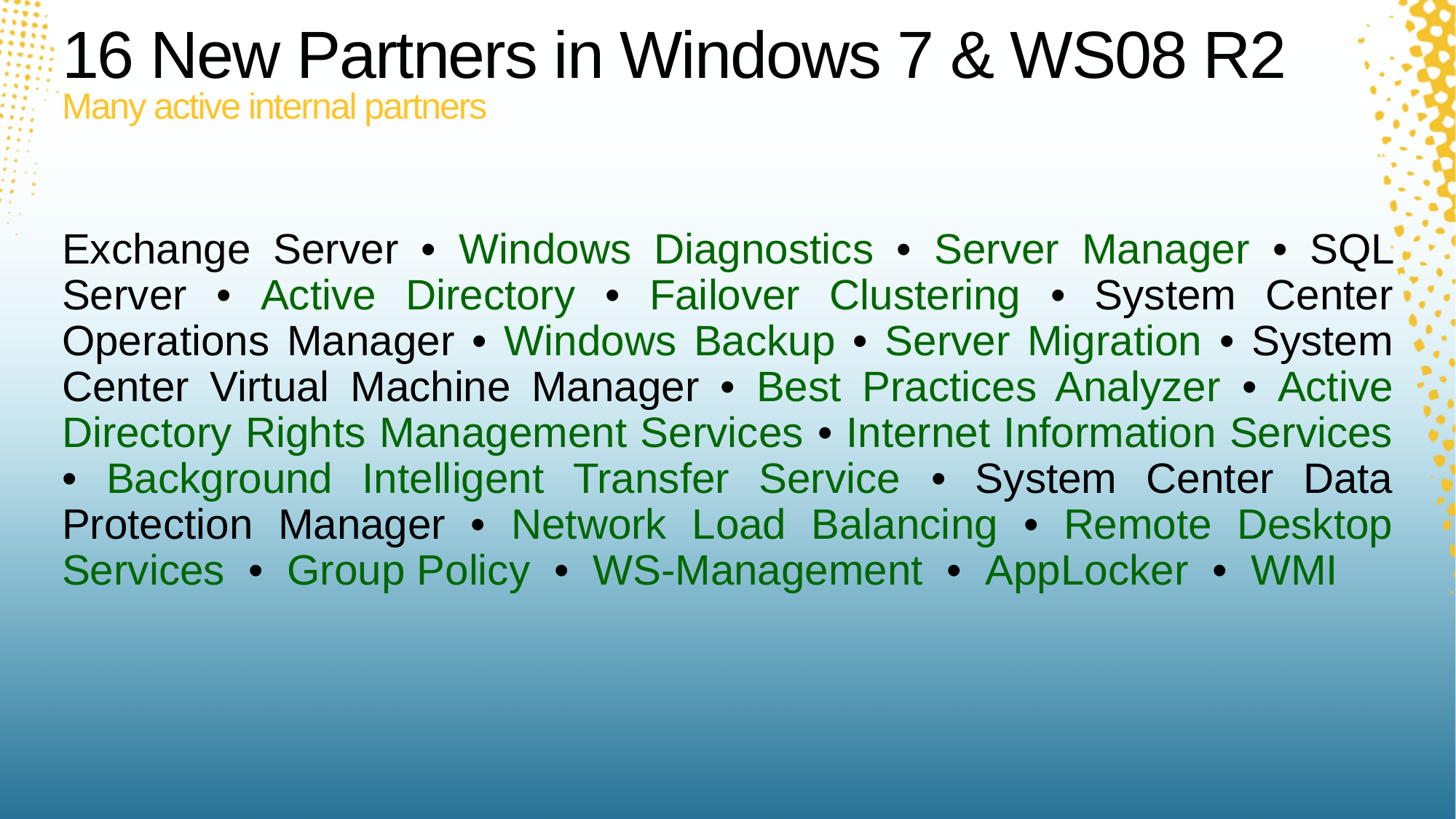

# 16 New Partners in Windows 7 & WS08 R2 Many active internal partners
Exchange Server • Windows Diagnostics • Server Manager • SQL Server • Active Directory • Failover Clustering • System Center Operations Manager • Windows Backup • Server Migration • System Center Virtual Machine Manager • Best Practices Analyzer • Active Directory Rights Management Services • Internet Information Services • Background Intelligent Transfer Service • System Center Data Protection Manager • Network Load Balancing • Remote Desktop Services  •  Group Policy  •  WS-Management  •  AppLocker  •  WMI